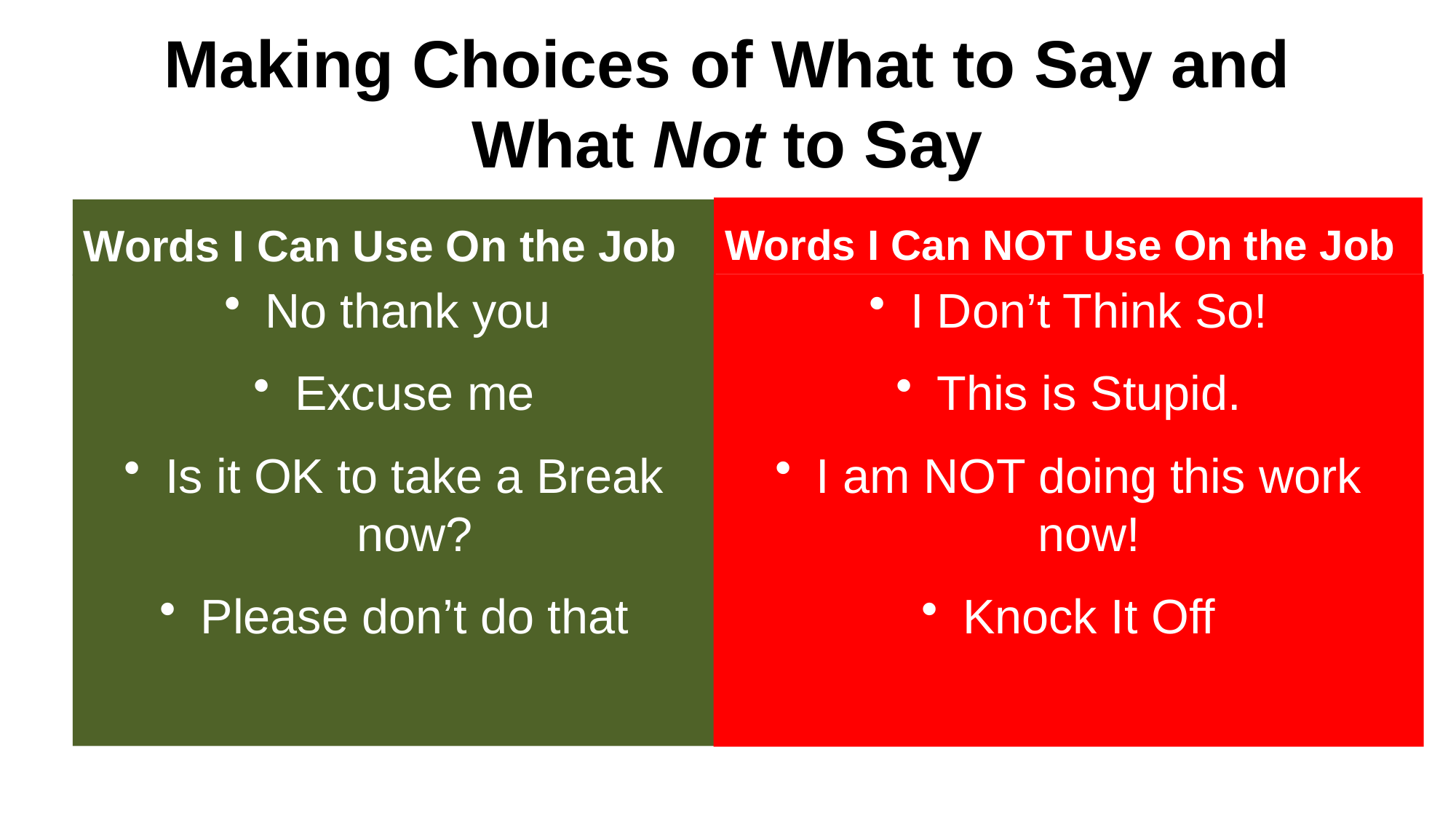

# Making Choices of What to Say and What Not to Say
Words I Can NOT Use On the Job
Words I Can Use On the Job
No thank you
Excuse me
Is it OK to take a Break now?
Please don’t do that

I Don’t Think So!
This is Stupid.
I am NOT doing this work now!
Knock It Off